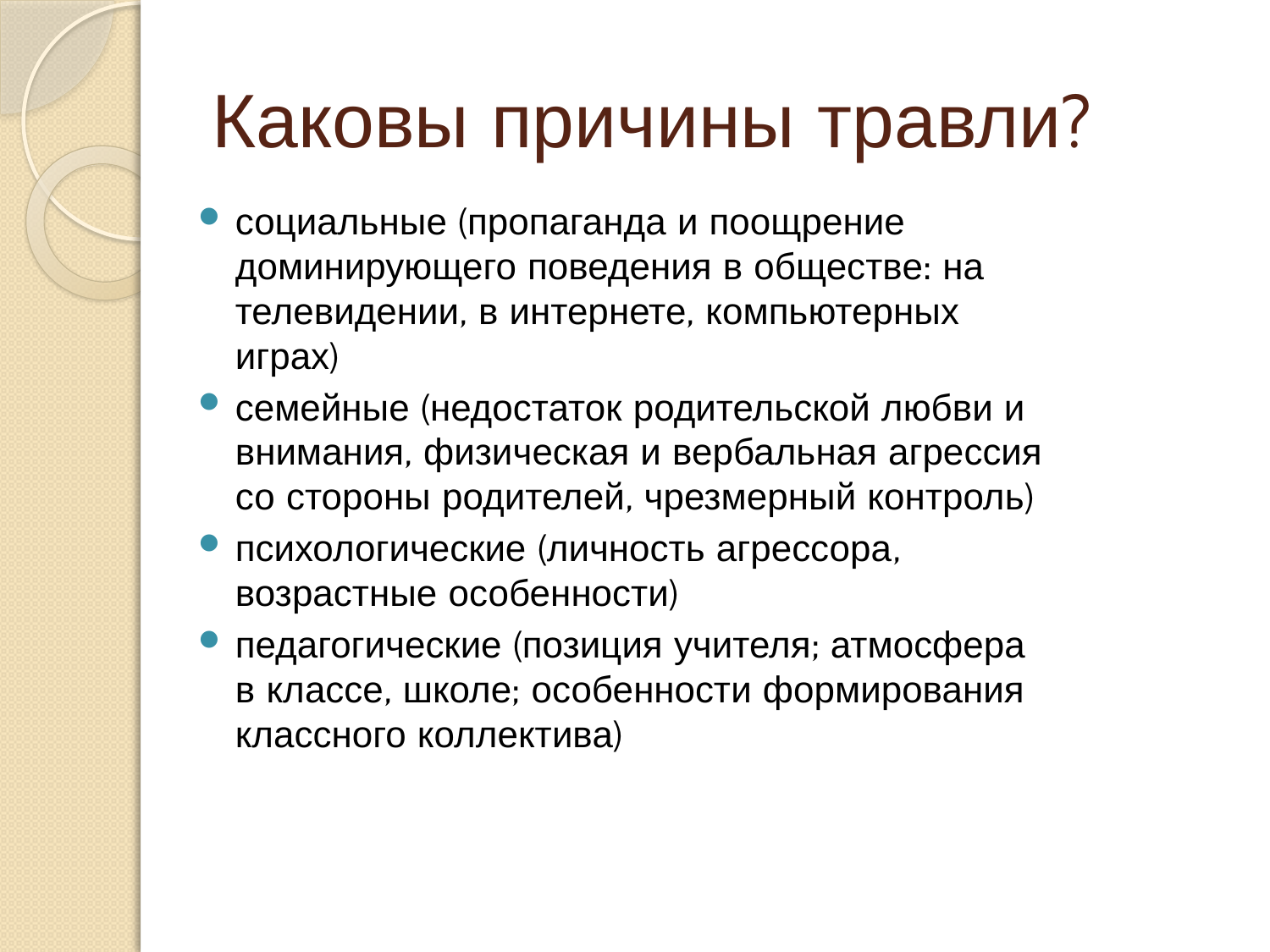

# Каковы причины травли?
социальные (пропаганда и поощрение доминирующего поведения в обществе: на телевидении, в интернете, компьютерных играх)
семейные (недостаток родительской любви и внимания, физическая и вербальная агрессия со стороны родителей, чрезмерный контроль)
психологические (личность агрессора, возрастные особенности)
педагогические (позиция учителя; атмосфера в классе, школе; особенности формирования классного коллектива)